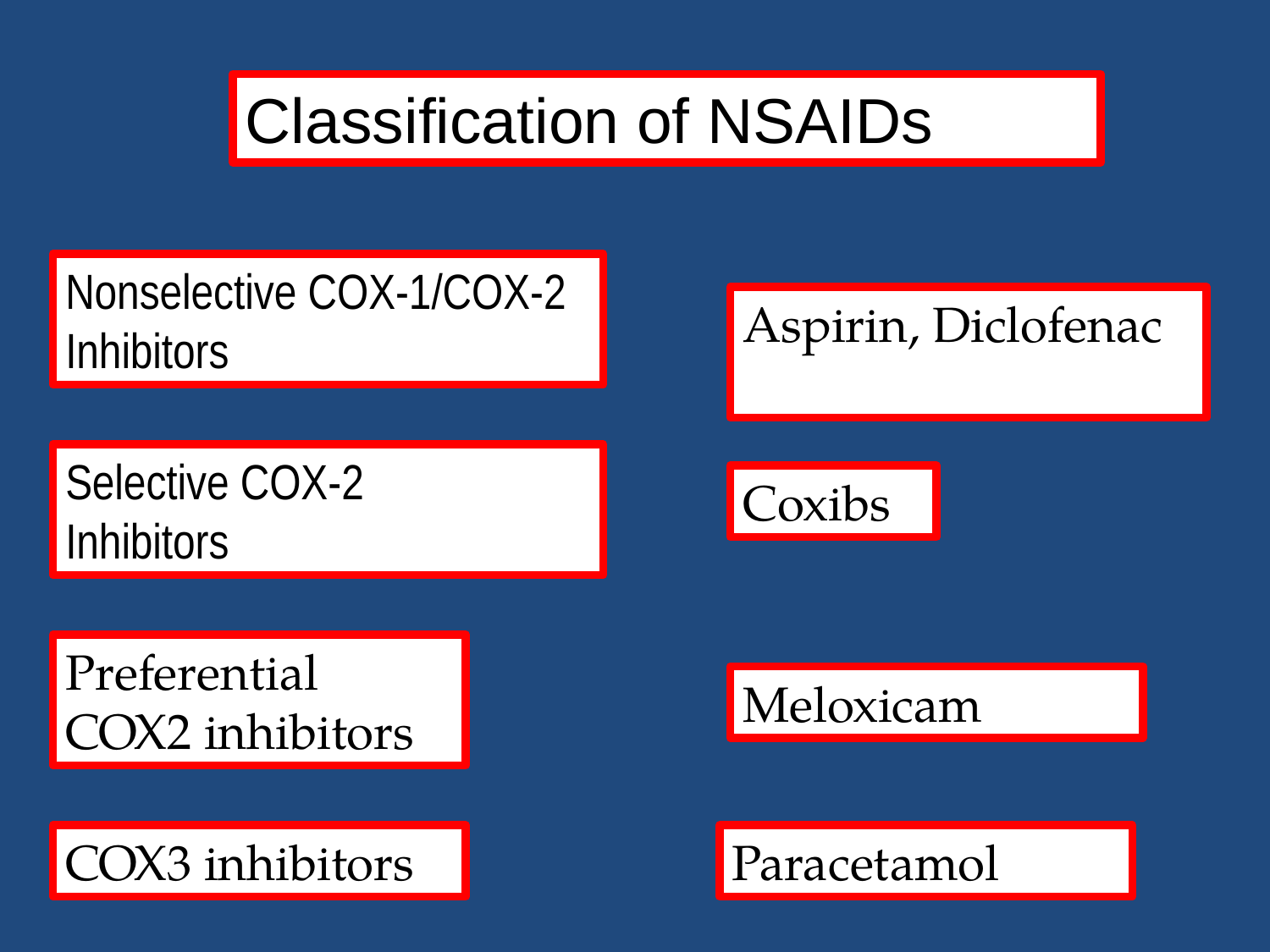

Classification of NSAIDs
Nonselective COX-1/COX-2
Inhibitors
Aspirin, Diclofenac
Selective COX-2
Inhibitors
Coxibs
Preferential COX2 inhibitors
Meloxicam
COX3 inhibitors
Paracetamol